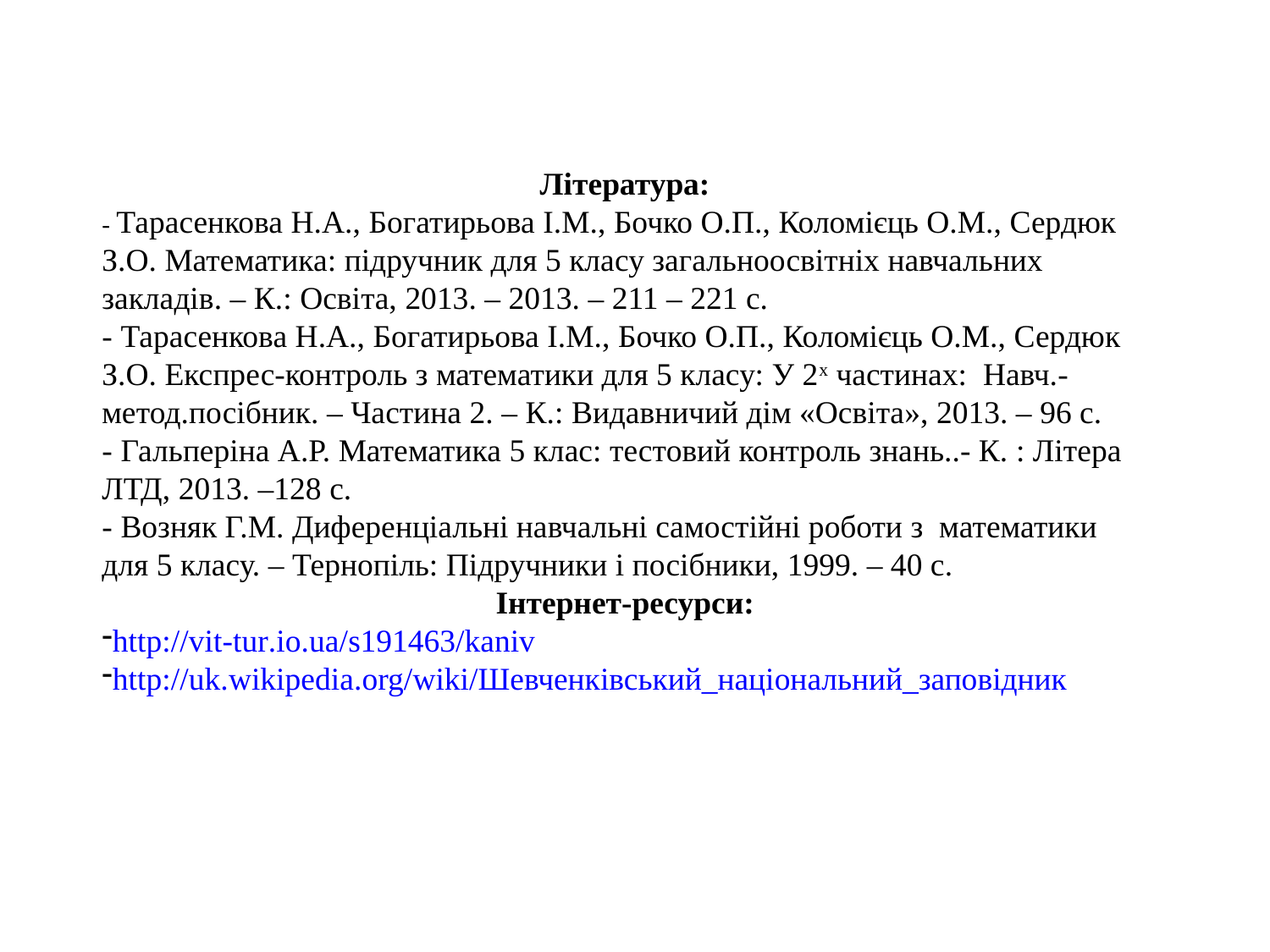

Література:
- Тарасенкова Н.А., Богатирьова І.М., Бочко О.П., Коломієць О.М., Сердюк З.О. Математика: підручник для 5 класу загальноосвітніх навчальних закладів. – К.: Освіта, 2013. – 2013. – 211 – 221 с.
- Тарасенкова Н.А., Богатирьова І.М., Бочко О.П., Коломієць О.М., Сердюк З.О. Експрес-контроль з математики для 5 класу: У 2х частинах:  Навч.- метод.посібник. – Частина 2. – К.: Видавничий дім «Освіта», 2013. – 96 с.
- Гальперіна А.Р. Математика 5 клас: тестовий контроль знань..- К. : Літера ЛТД, 2013. –128 с.
- Возняк Г.М. Диференціальні навчальні самостійні роботи з  математики для 5 класу. – Тернопіль: Підручники і посібники, 1999. – 40 с.
Інтернет-ресурси:
http://vit-tur.io.ua/s191463/kaniv
http://uk.wikipedia.org/wiki/Шевченківський_національний_заповідник